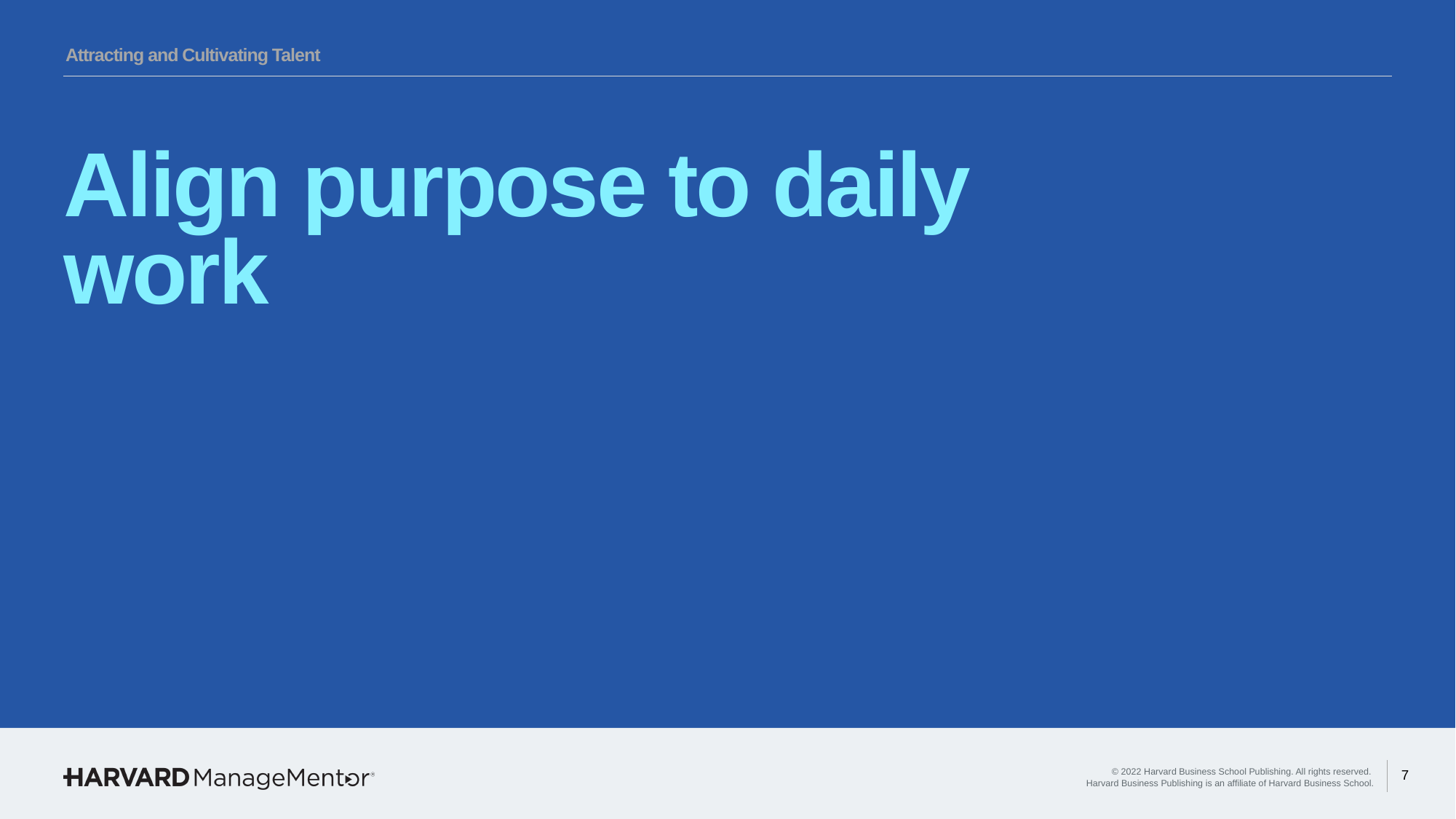

Attracting and Cultivating Talent

Align purpose to daily work